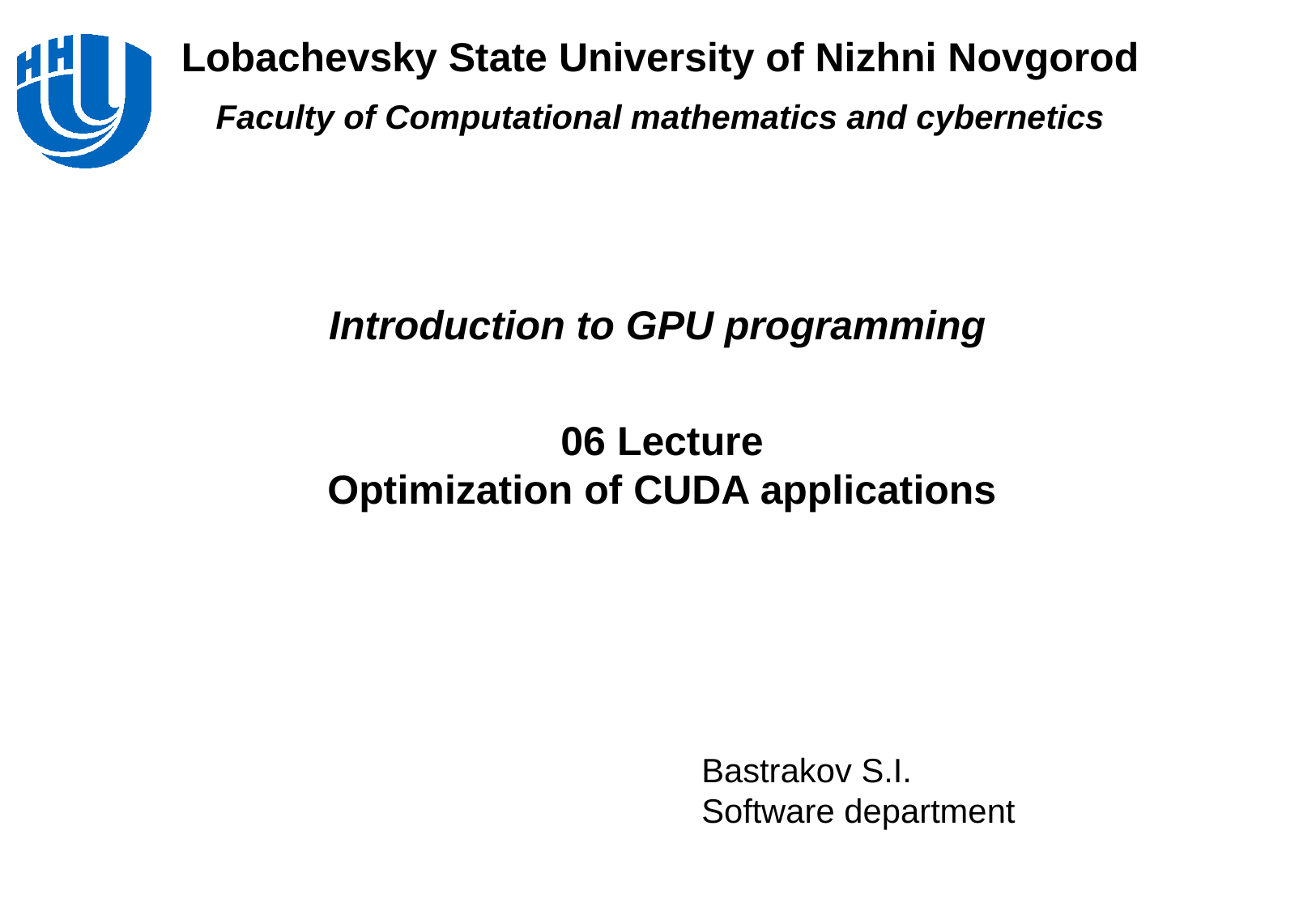

Introduction to GPU programming
# 06 Lecture Optimization of CUDA applications
Bastrakov S.I.
Software department